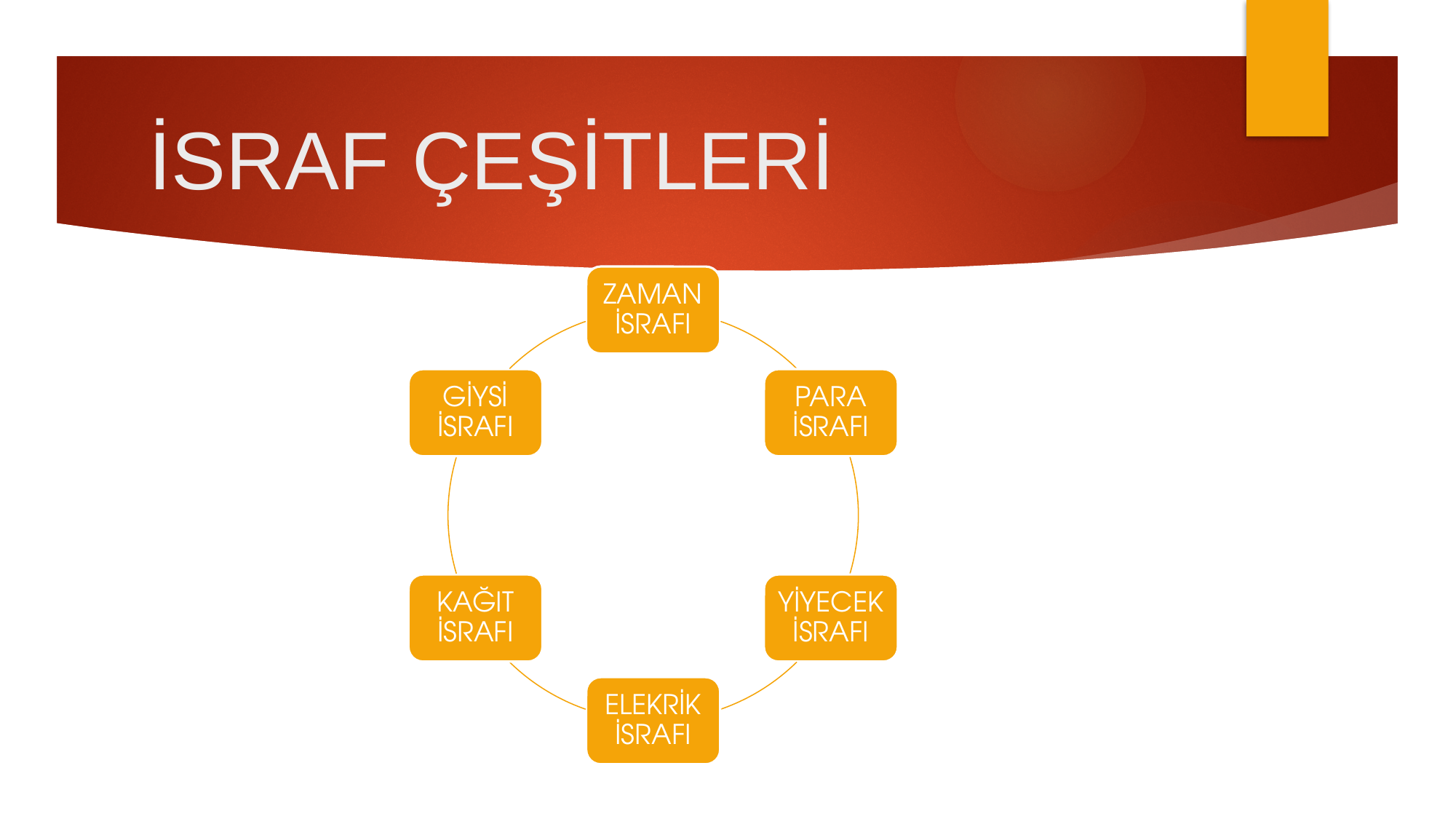

# İSRAF ÇEŞİTLERİ
ZAMAN İSRAFI
PARA İSRAFI
YİYECEK İSRAFI
ELEKRİK İSRAFI
KAĞIT İSRAFI
GİYSİ İSRAFI